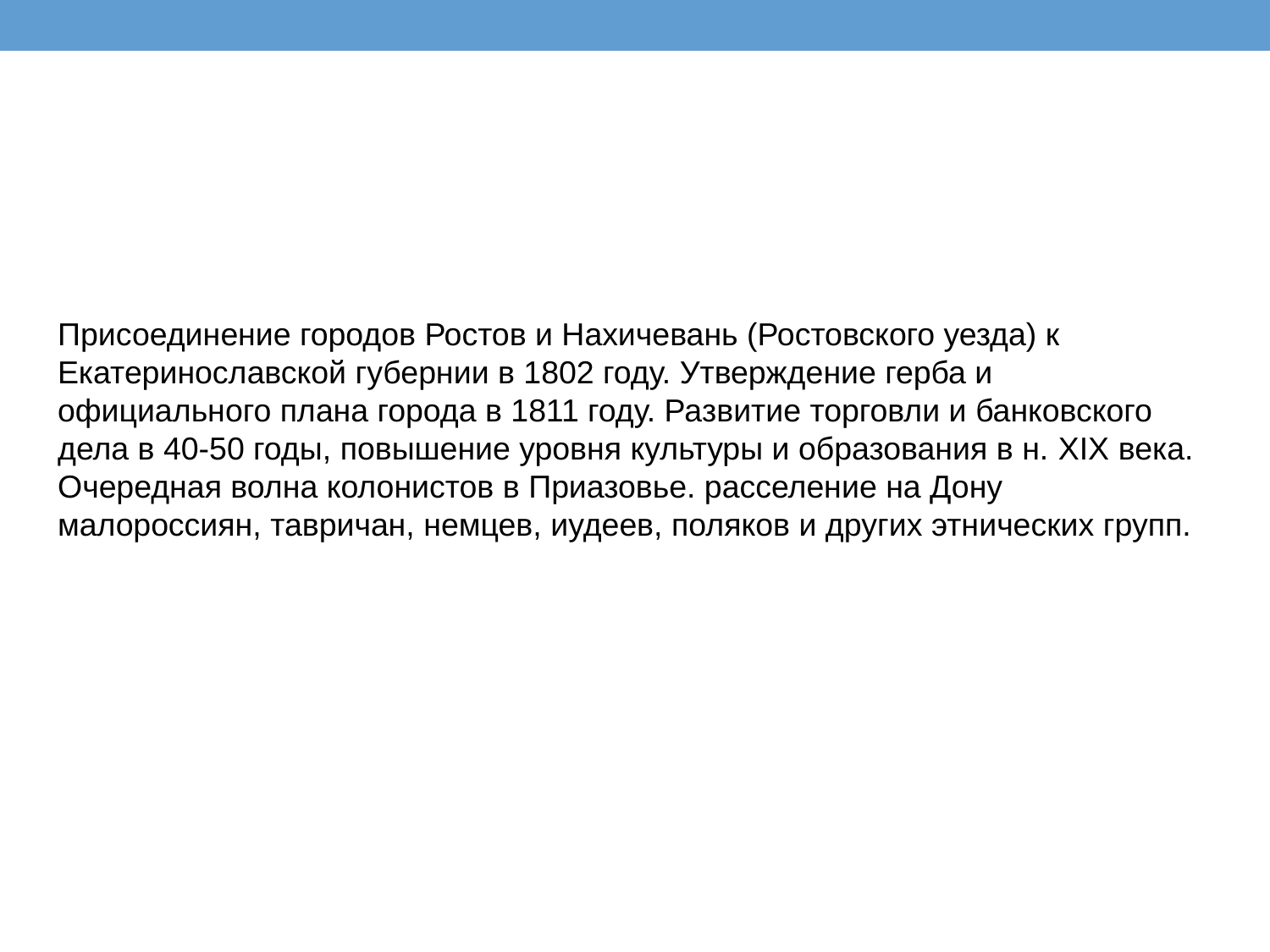

Присоединение городов Ростов и Нахичевань (Ростовского уезда) к Екатеринославской губернии в 1802 году. Утверждение герба и официального плана города в 1811 году. Развитие торговли и банковского дела в 40-50 годы, повышение уровня культуры и образования в н. XIX века.
Очередная волна колонистов в Приазовье. расселение на Дону малороссиян, тавричан, немцев, иудеев, поляков и других этнических групп.